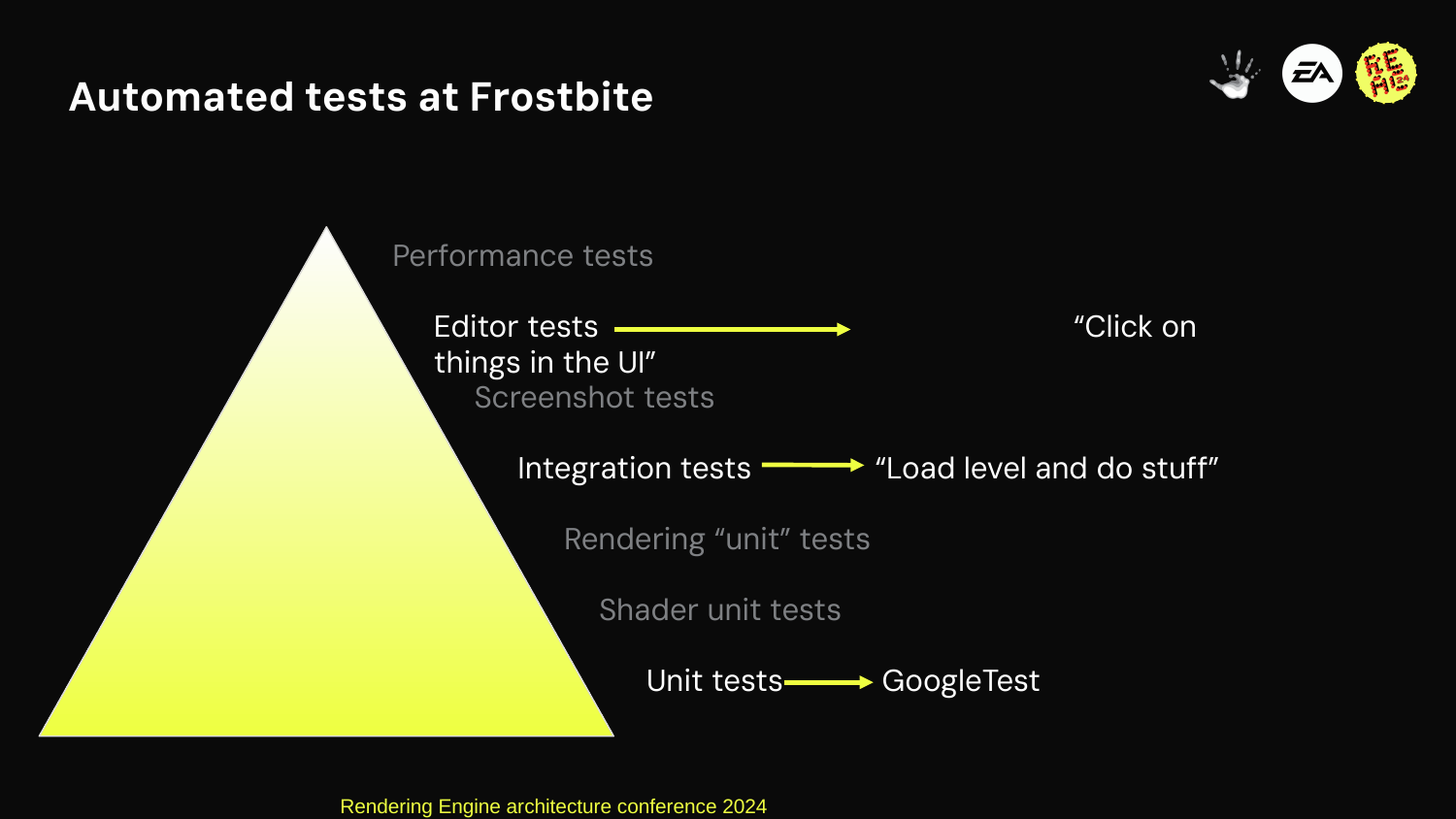

# Automated tests at Frostbite
Performance tests

Editor tests			       “Click on things in the UI”
Screenshot tests
Integration tests               “Load level and do stuff”
Rendering “unit” tests
Shader unit tests
Unit tests            GoogleTest